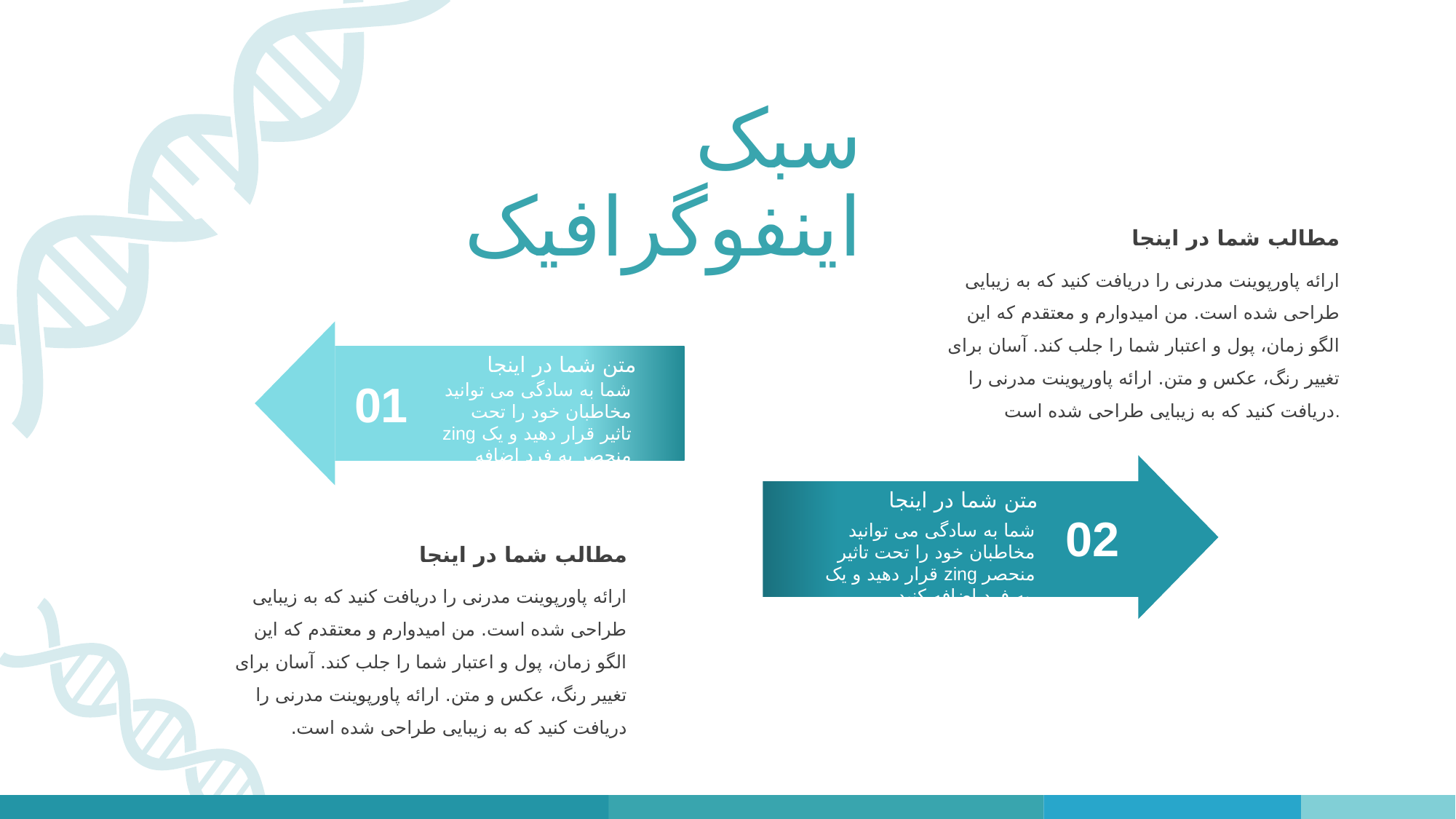

سبک اینفوگرافیک
مطالب شما در اینجا
ارائه پاورپوینت مدرنی را دریافت کنید که به زیبایی طراحی شده است. من امیدوارم و معتقدم که این الگو زمان، پول و اعتبار شما را جلب کند. آسان برای تغییر رنگ، عکس و متن. ارائه پاورپوینت مدرنی را دریافت کنید که به زیبایی طراحی شده است.

متن شما در اینجا
شما به سادگی می توانید مخاطبان خود را تحت تاثیر قرار دهید و یک zing منحصر به فرد اضافه کنید.
01

متن شما در اینجا
شما به سادگی می توانید مخاطبان خود را تحت تاثیر قرار دهید و یک zing منحصر به فرد اضافه کنید.
02
مطالب شما در اینجا
ارائه پاورپوینت مدرنی را دریافت کنید که به زیبایی طراحی شده است. من امیدوارم و معتقدم که این الگو زمان، پول و اعتبار شما را جلب کند. آسان برای تغییر رنگ، عکس و متن. ارائه پاورپوینت مدرنی را دریافت کنید که به زیبایی طراحی شده است.